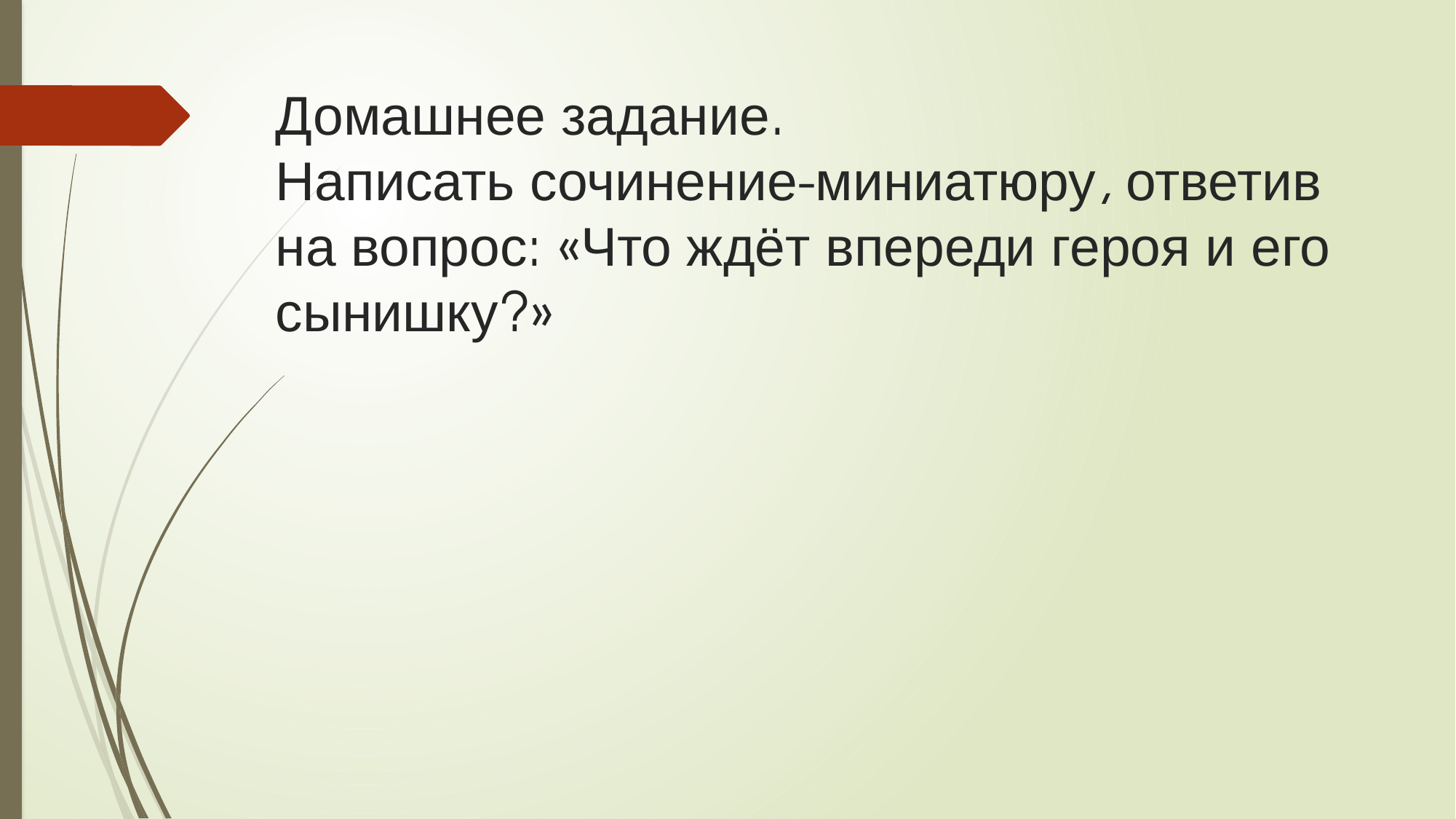

# Домашнее задание. Написать сочинение-миниатюру, ответив на вопрос: «Что ждёт впереди героя и его сынишку?»